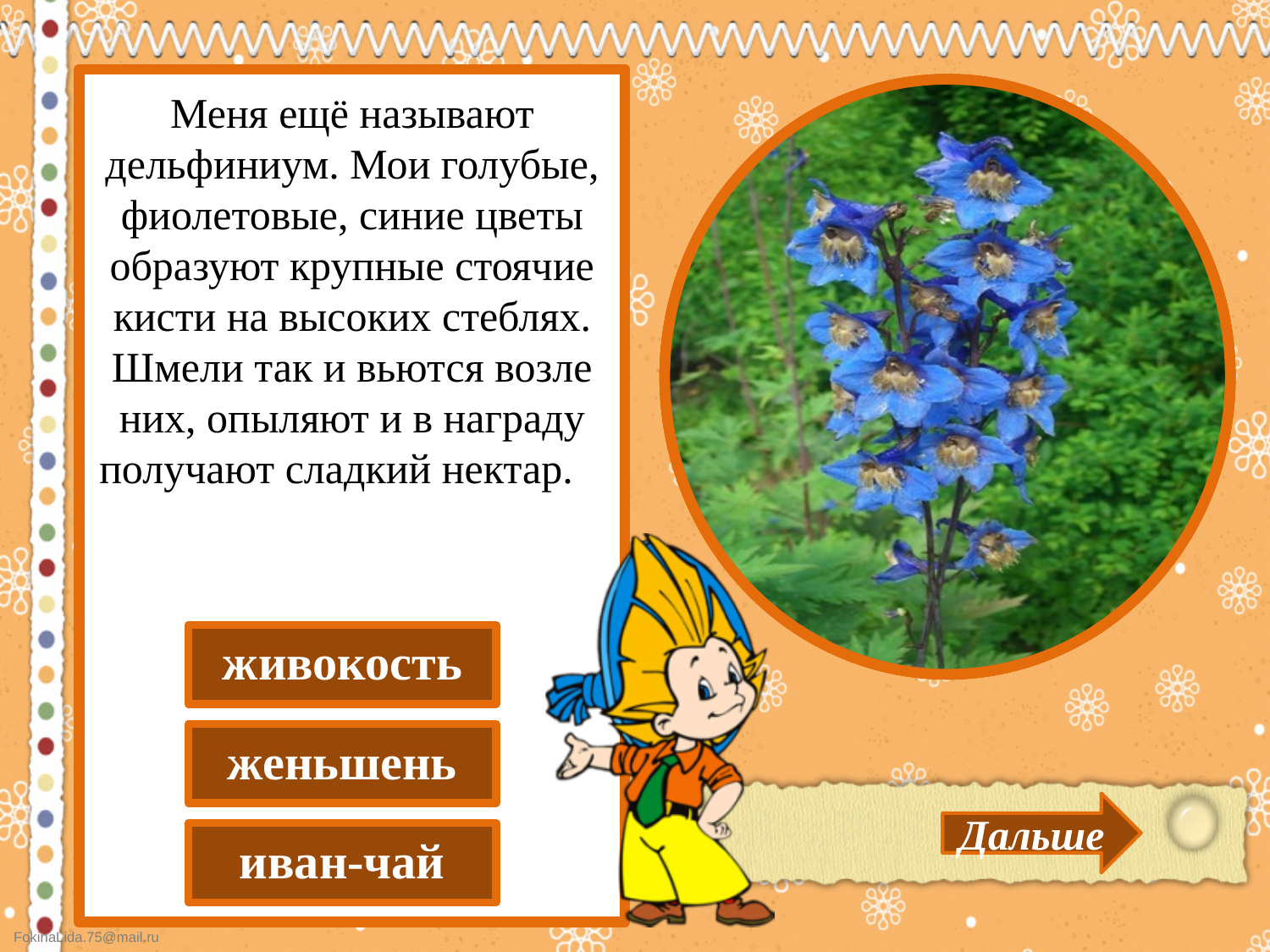

Меня ещё называют дельфиниум. Мои голубые, фиолетовые, синие цветы образуют крупные стоячие кисти на высоких стеблях. Шмели так и вьются возле них, опыляют и в награду получают сладкий нектар.

живокость
женьшень
Дальше
иван-чай